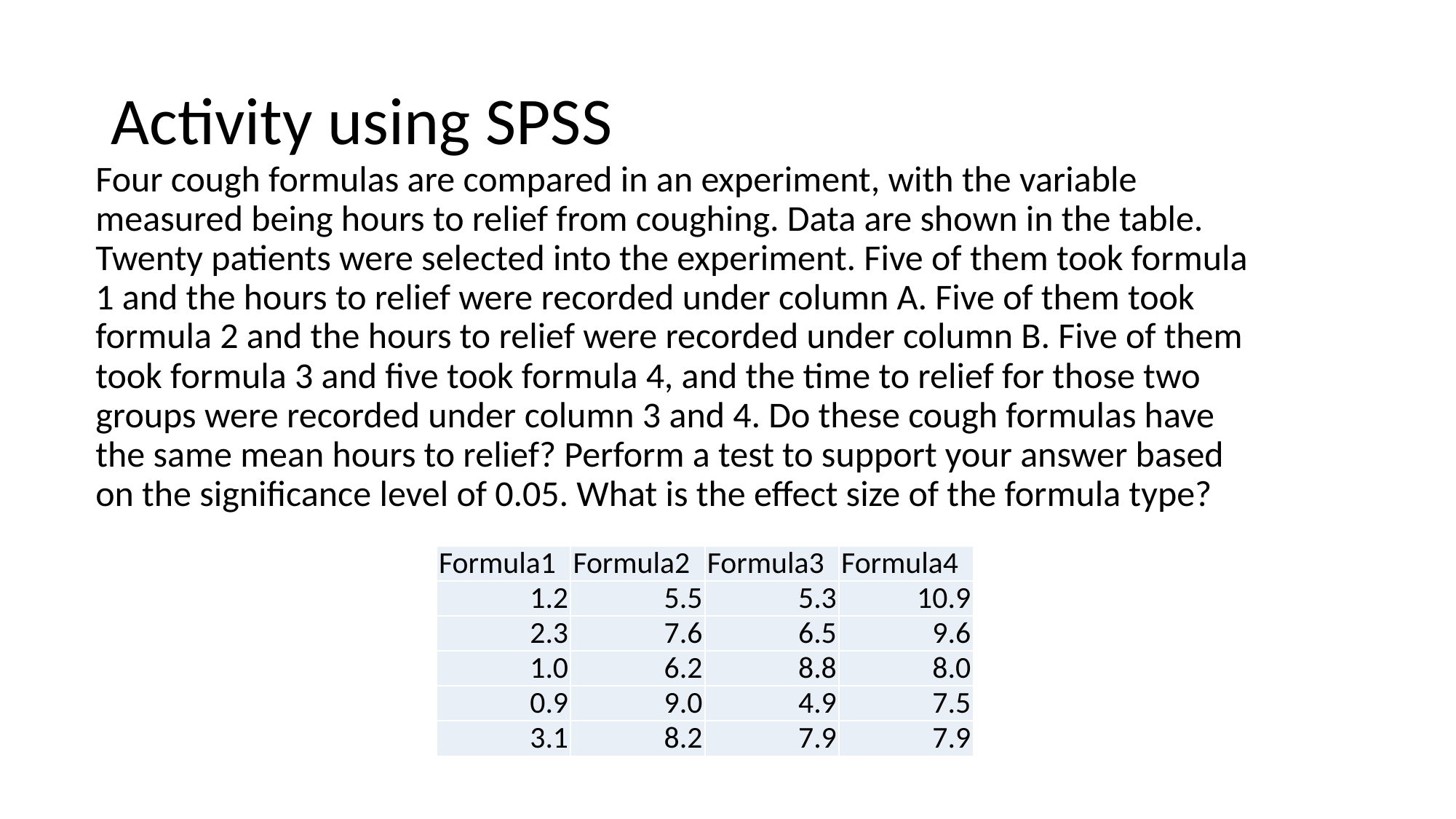

# Activity using SPSS
Four cough formulas are compared in an experiment, with the variable measured being hours to relief from coughing. Data are shown in the table. Twenty patients were selected into the experiment. Five of them took formula 1 and the hours to relief were recorded under column A. Five of them took formula 2 and the hours to relief were recorded under column B. Five of them took formula 3 and five took formula 4, and the time to relief for those two groups were recorded under column 3 and 4. Do these cough formulas have the same mean hours to relief? Perform a test to support your answer based on the significance level of 0.05. What is the effect size of the formula type?
| Formula1 | Formula2 | Formula3 | Formula4 |
| --- | --- | --- | --- |
| 1.2 | 5.5 | 5.3 | 10.9 |
| 2.3 | 7.6 | 6.5 | 9.6 |
| 1.0 | 6.2 | 8.8 | 8.0 |
| 0.9 | 9.0 | 4.9 | 7.5 |
| 3.1 | 8.2 | 7.9 | 7.9 |